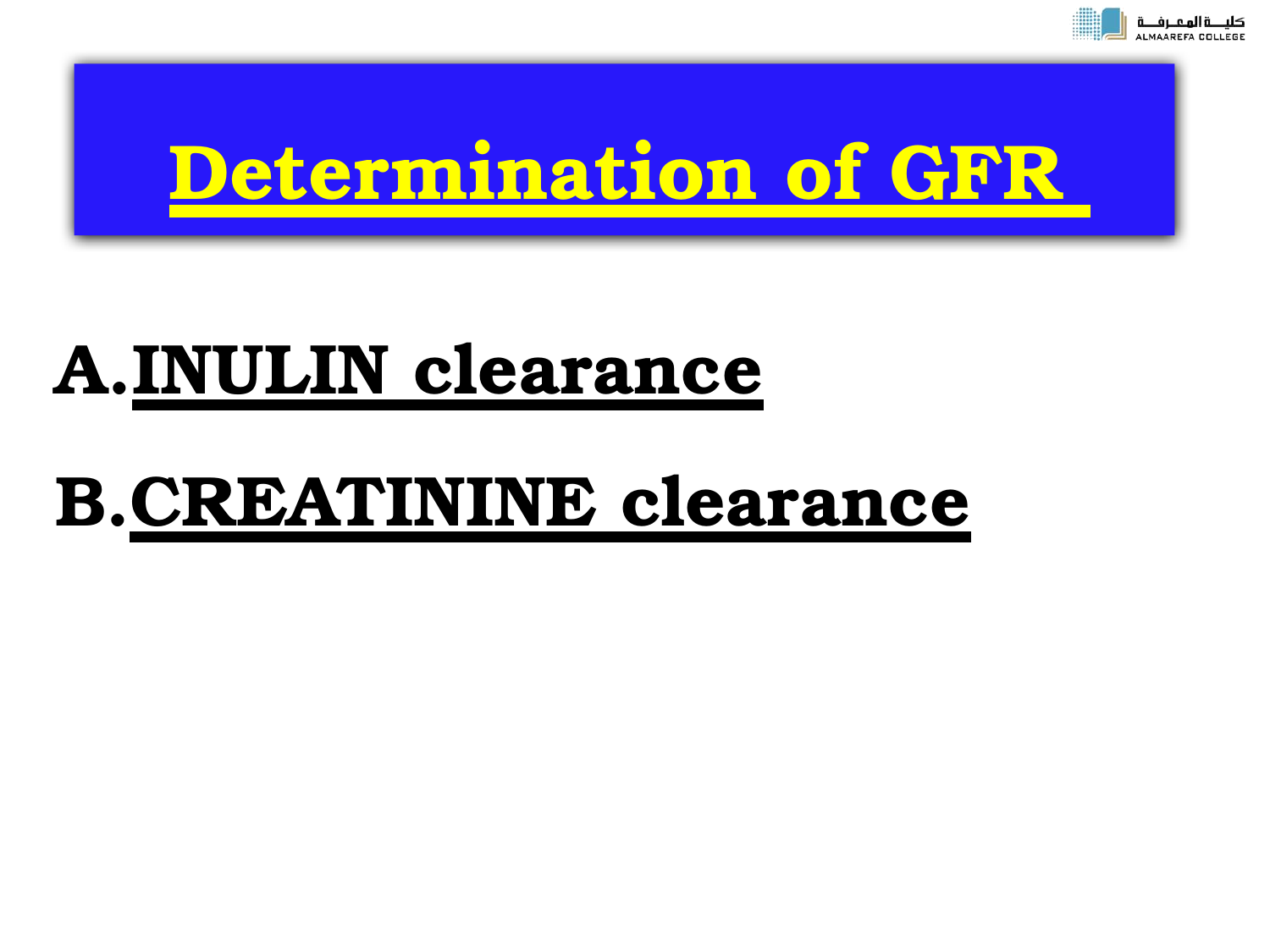

# Determination of GFR
INULIN clearance
CREATININE clearance